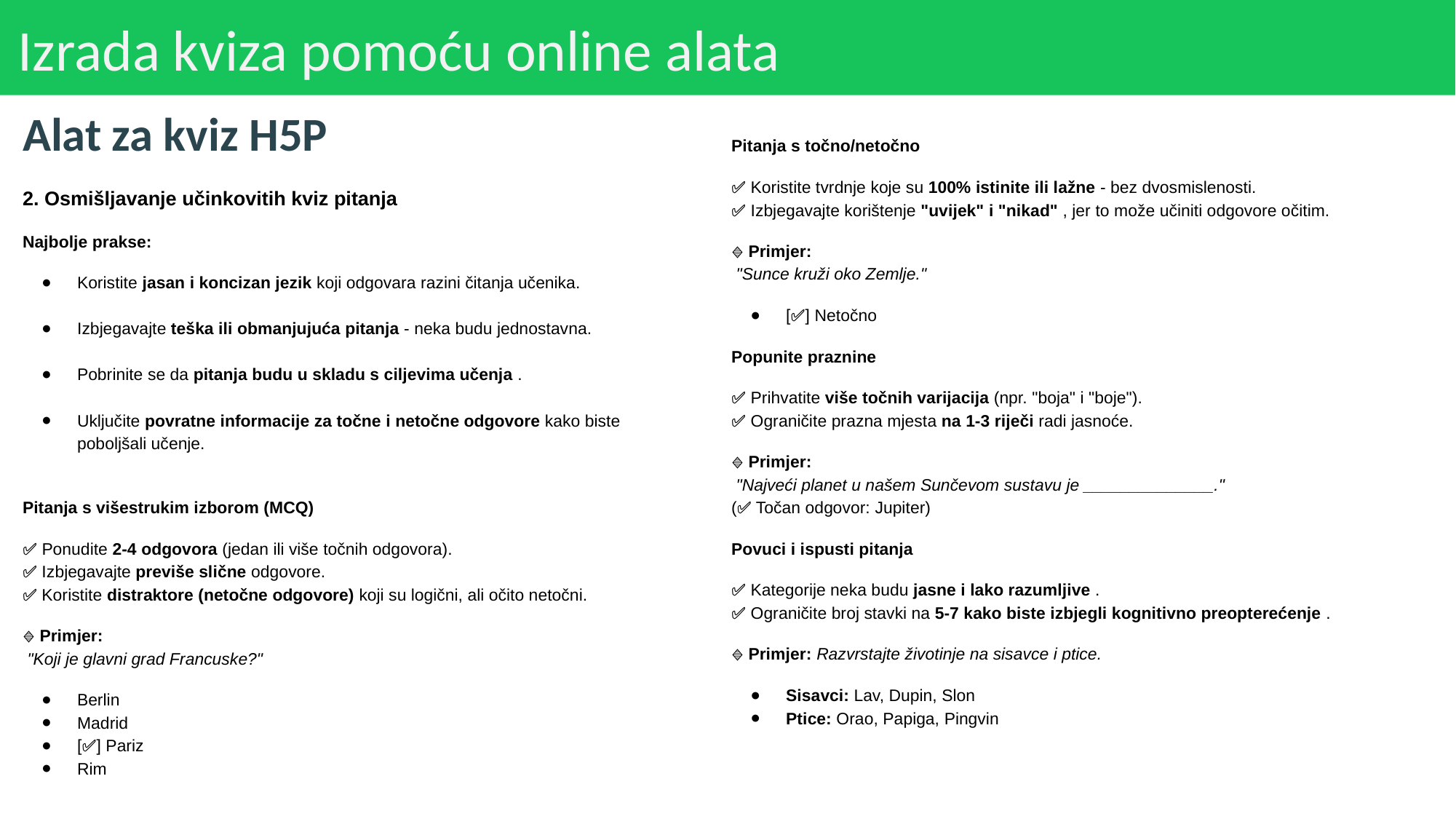

# Izrada kviza pomoću online alata
Alat za kviz H5P
2. Osmišljavanje učinkovitih kviz pitanja
Najbolje prakse:
Koristite jasan i koncizan jezik koji odgovara razini čitanja učenika.
Izbjegavajte teška ili obmanjujuća pitanja - neka budu jednostavna.
Pobrinite se da pitanja budu u skladu s ciljevima učenja .
Uključite povratne informacije za točne i netočne odgovore kako biste poboljšali učenje.
Pitanja s višestrukim izborom (MCQ)
✅ Ponudite 2-4 odgovora (jedan ili više točnih odgovora).
✅ Izbjegavajte previše slične odgovore.
✅ Koristite distraktore (netočne odgovore) koji su logični, ali očito netočni.
🔹 Primjer:
 "Koji je glavni grad Francuske?"
Berlin
Madrid
[✅] Pariz
Rim

Pitanja s točno/netočno
✅ Koristite tvrdnje koje su 100% istinite ili lažne - bez dvosmislenosti.
✅ Izbjegavajte korištenje "uvijek" i "nikad" , jer to može učiniti odgovore očitim.
🔹 Primjer:
 "Sunce kruži oko Zemlje."
[✅] Netočno
Popunite praznine
✅ Prihvatite više točnih varijacija (npr. "boja" i "boje").
✅ Ograničite prazna mjesta na 1-3 riječi radi jasnoće.
🔹 Primjer:
 "Najveći planet u našem Sunčevom sustavu je ______________."
(✅ Točan odgovor: Jupiter)
Povuci i ispusti pitanja
✅ Kategorije neka budu jasne i lako razumljive .
✅ Ograničite broj stavki na 5-7 kako biste izbjegli kognitivno preopterećenje .
🔹 Primjer: Razvrstajte životinje na sisavce i ptice.
Sisavci: Lav, Dupin, Slon
Ptice: Orao, Papiga, Pingvin